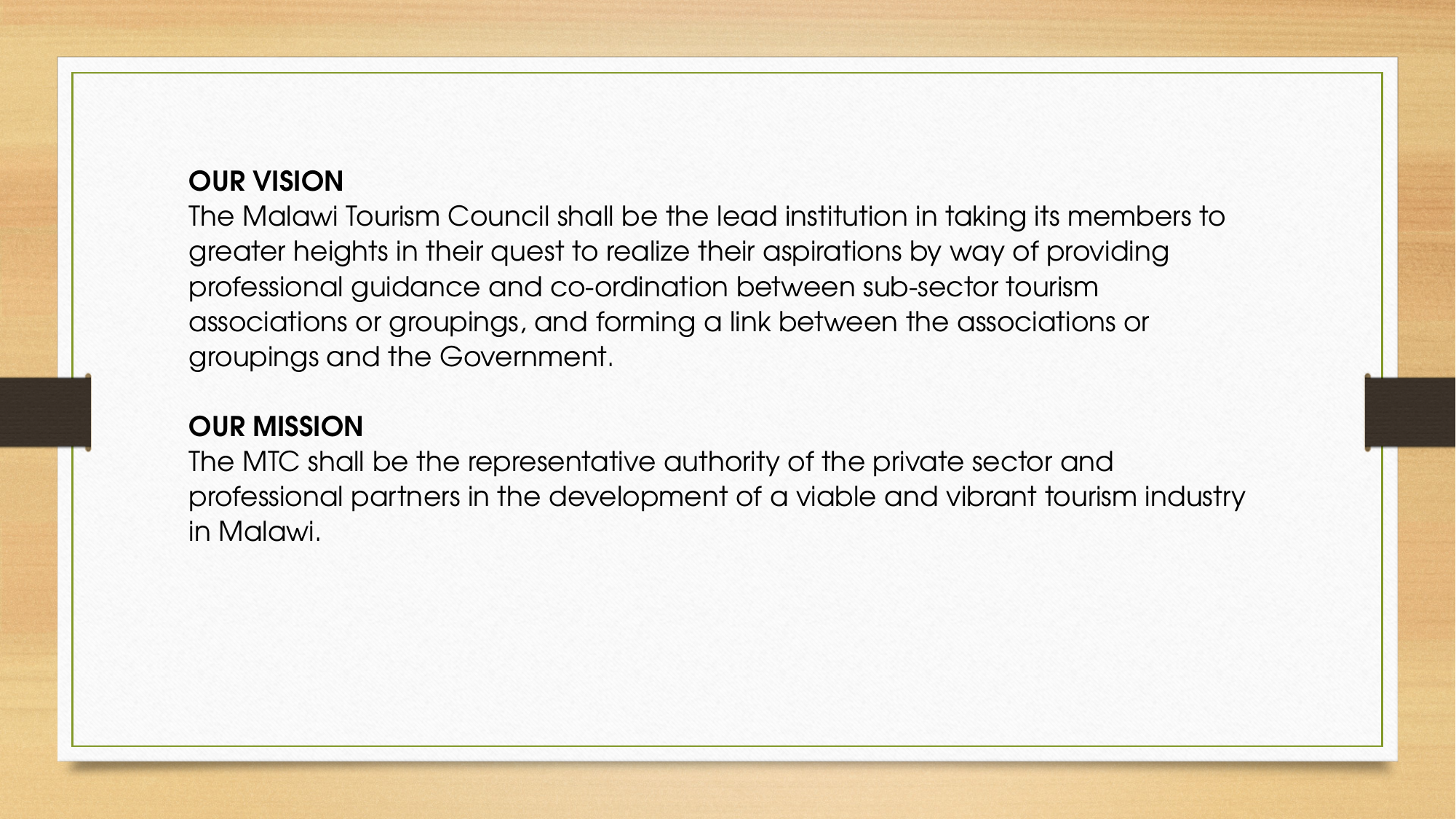

OUR VISION
The Malawi Tourism Council shall be the lead institution in taking its members to greater heights in their quest to realize their aspirations by way of providing professional guidance and co-ordination between sub-sector tourism associations or groupings, and forming a link between the associations or groupings and the Government.

OUR MISSION
The MTC shall be the representative authority of the private sector and professional partners in the development of a viable and vibrant tourism industry in Malawi.